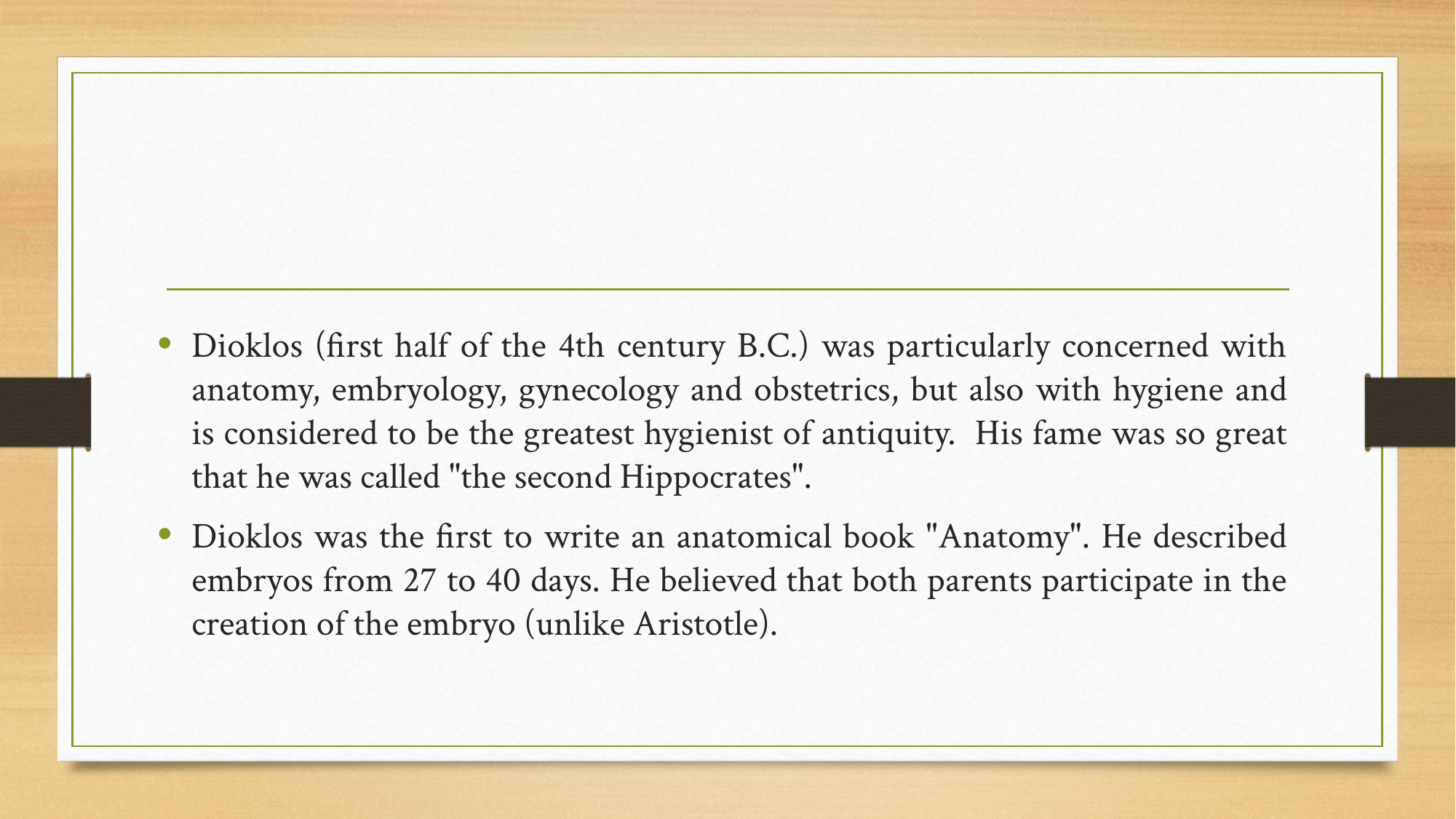

Dioklos (first half of the 4th century B.C.) was particularly concerned with anatomy, embryology, gynecology and obstetrics, but also with hygiene and is considered to be the greatest hygienist of antiquity.  His fame was so great that he was called "the second Hippocrates".
Dioklos was the first to write an anatomical book "Anatomy". He described embryos from 27 to 40 days. He believed that both parents participate in the creation of the embryo (unlike Aristotle).